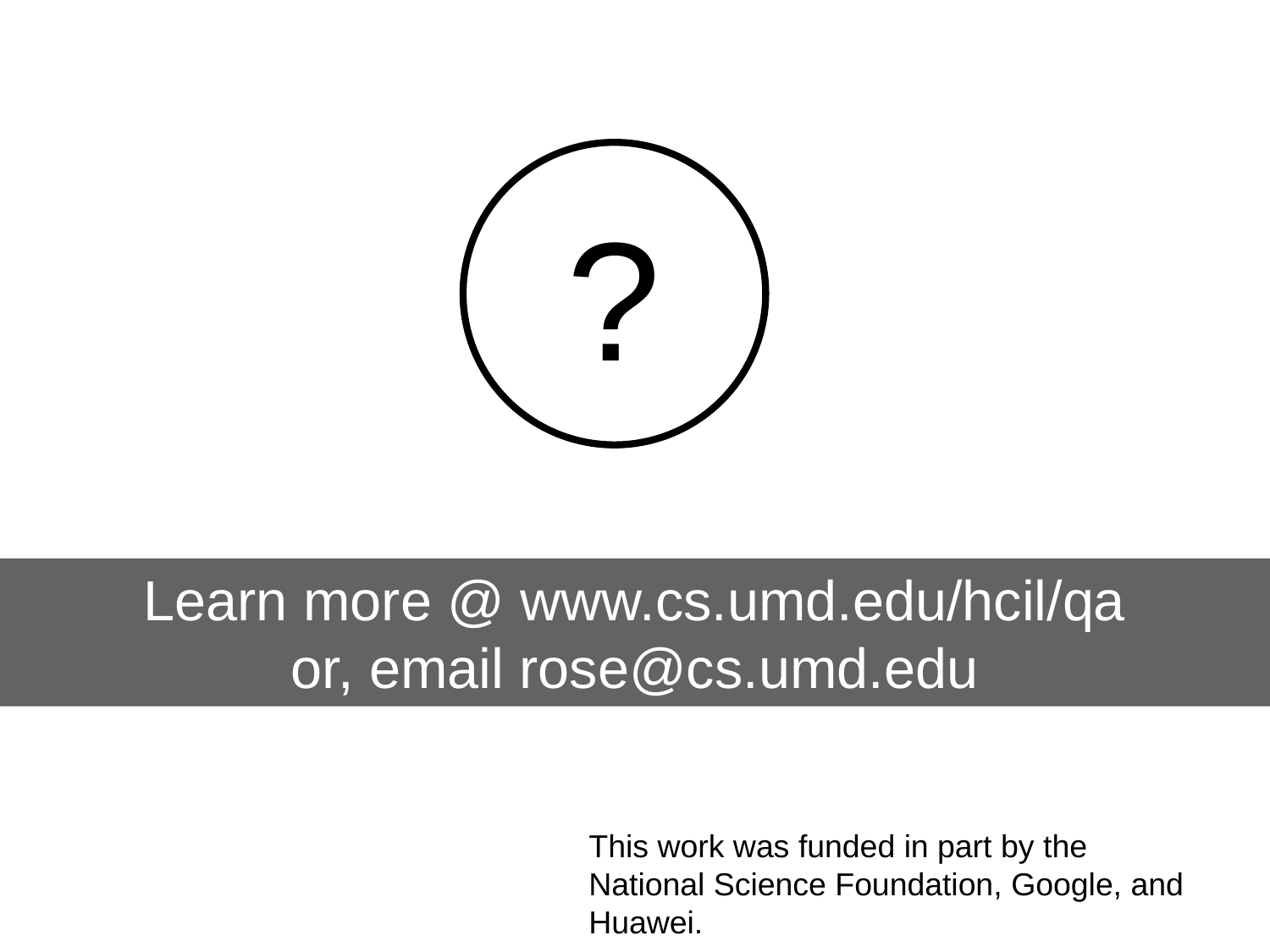

?
Learn more @ www.cs.umd.edu/hcil/qa
or, email rose@cs.umd.edu
This work was funded in part by the National Science Foundation, Google, and Huawei.